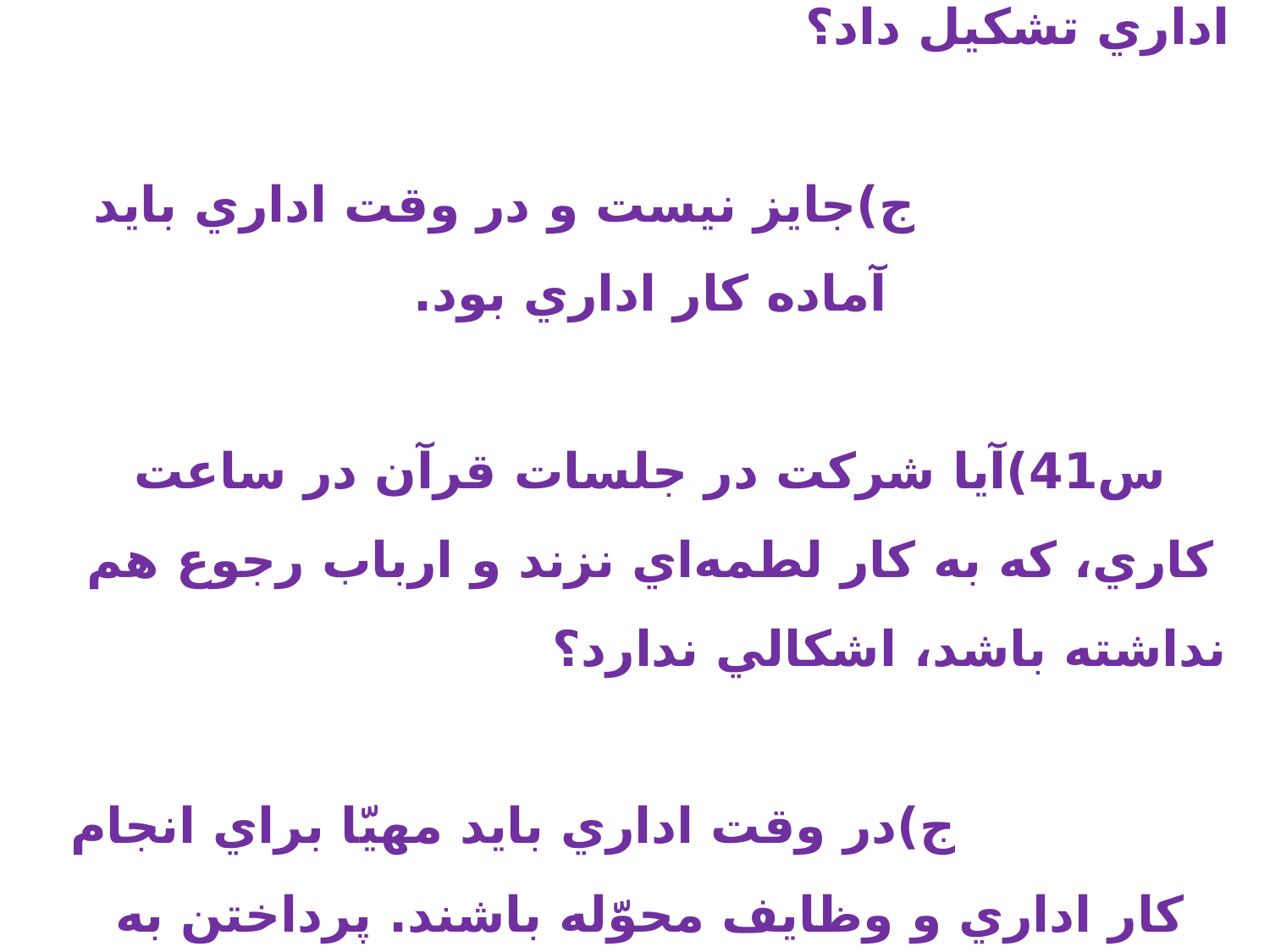

س40)آيا مي‌توان در دستگاه‌هاي دولتي با اذن رئيس اداره، كلاس  و جلسات قرآن را در وقت اداري تشكيل داد؟                                                                                                                                 ج)جايز نيست و در وقت اداري بايد آماده كار اداري بود.

س41)آيا شركت در جلسات قرآن در ساعت كاري، كه به كار لطمه‌اي نزند و ارباب رجوع هم نداشته باشد، اشكالي ندارد؟                                                                                                                 ج)در وقت اداري بايد مهيّا براي انجام كار اداري و وظايف محوّله باشند. پرداختن به كارهاي ديگر اگر مزاحم تهيّأ براي انجام وظايف نباشد، مانع ندارد.